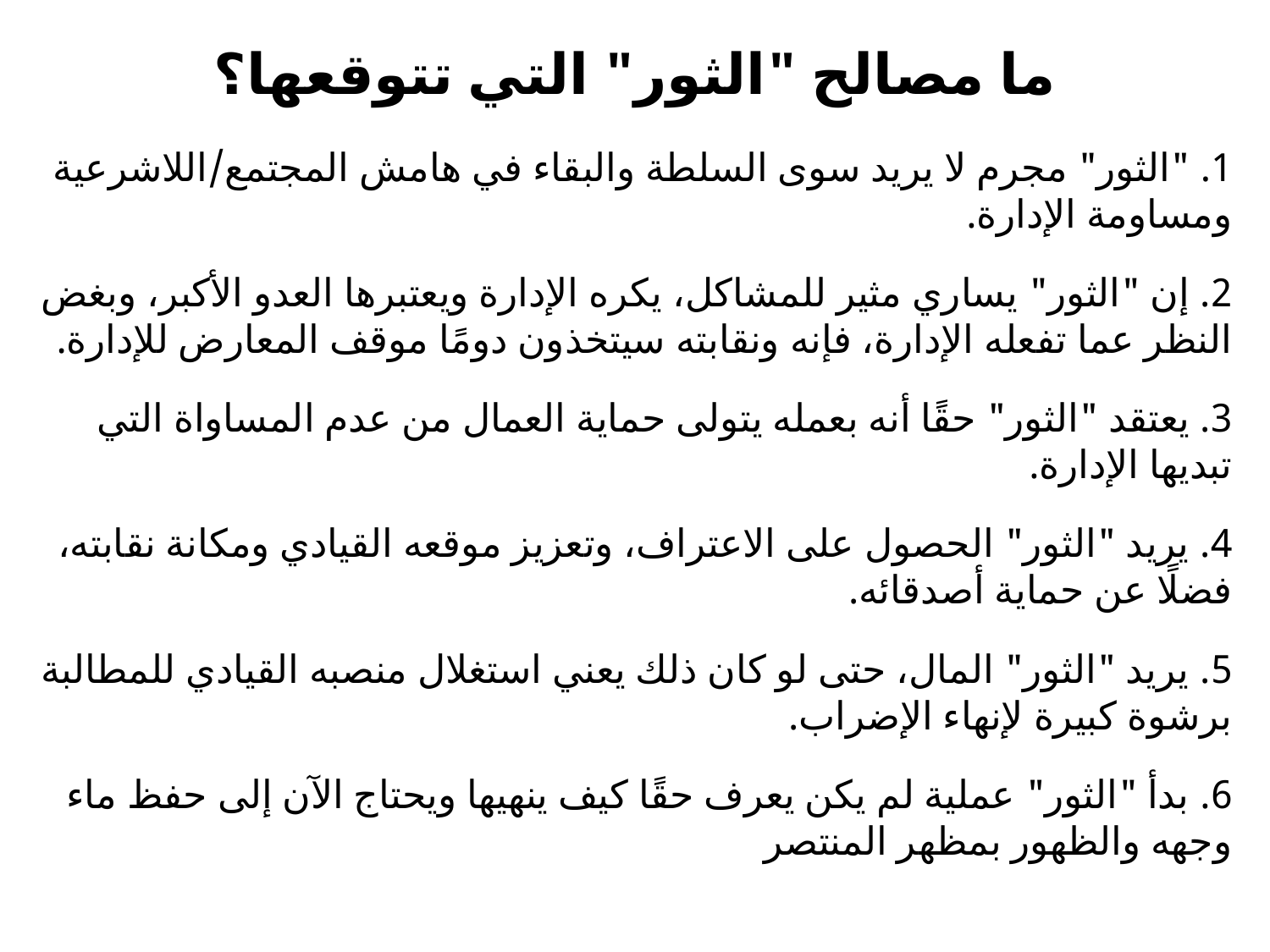

# ما مصالح "الثور" التي تتوقعها؟
1. "الثور" مجرم لا يريد سوى السلطة والبقاء في هامش المجتمع/اللاشرعية ومساومة الإدارة.

2. إن "الثور" يساري مثير للمشاكل، يكره الإدارة ويعتبرها العدو الأكبر، وبغض النظر عما تفعله الإدارة، فإنه ونقابته سيتخذون دومًا موقف المعارض للإدارة.

3. يعتقد "الثور" حقًا أنه بعمله يتولى حماية العمال من عدم المساواة التي تبديها الإدارة.

4. يريد "الثور" الحصول على الاعتراف، وتعزيز موقعه القيادي ومكانة نقابته، فضلًا عن حماية أصدقائه.

5. يريد "الثور" المال، حتى لو كان ذلك يعني استغلال منصبه القيادي للمطالبة برشوة كبيرة لإنهاء الإضراب.

6. بدأ "الثور" عملية لم يكن يعرف حقًا كيف ينهيها ويحتاج الآن إلى حفظ ماء وجهه والظهور بمظهر المنتصر